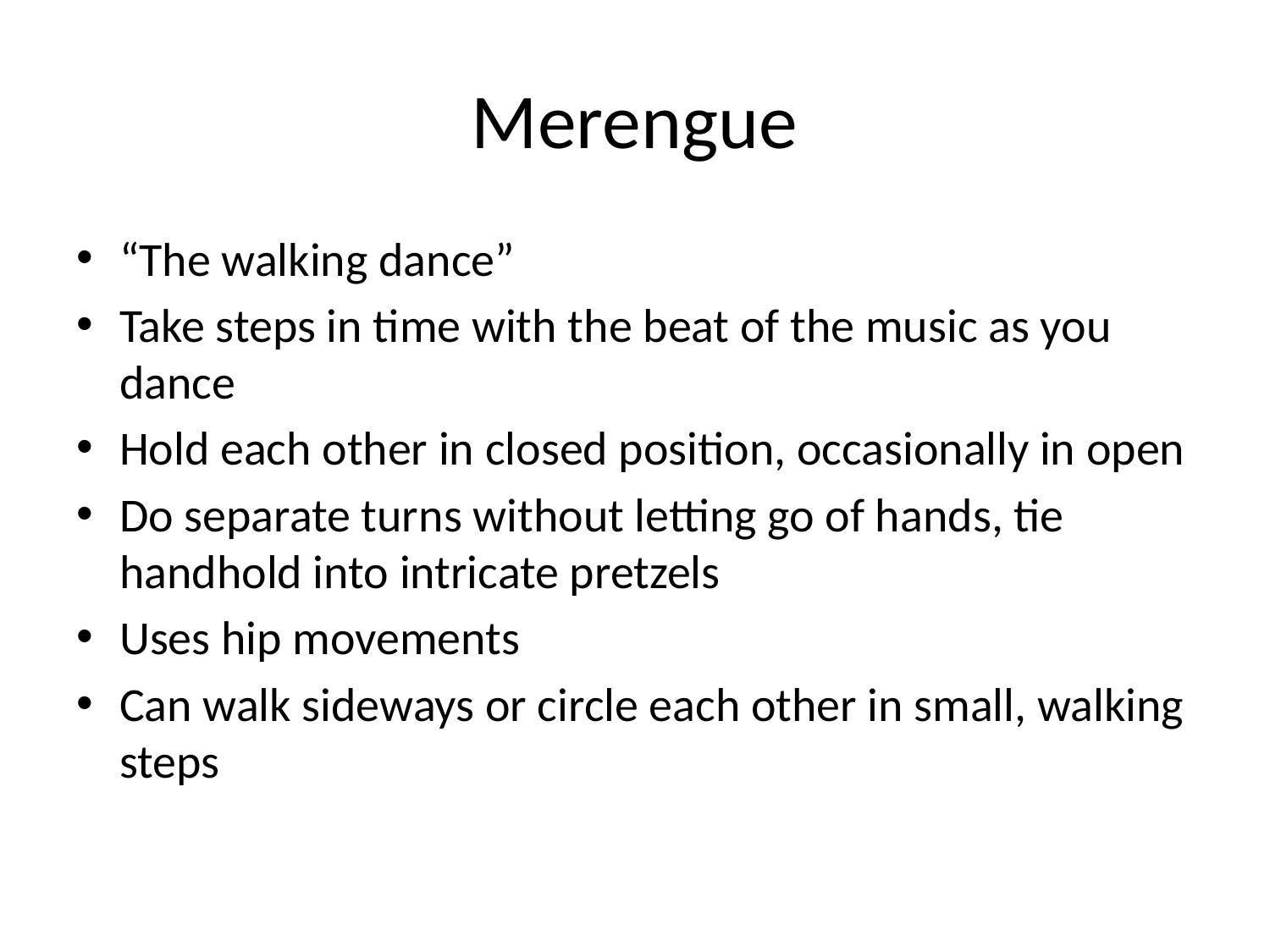

# Merengue
“The walking dance”
Take steps in time with the beat of the music as you dance
Hold each other in closed position, occasionally in open
Do separate turns without letting go of hands, tie handhold into intricate pretzels
Uses hip movements
Can walk sideways or circle each other in small, walking steps